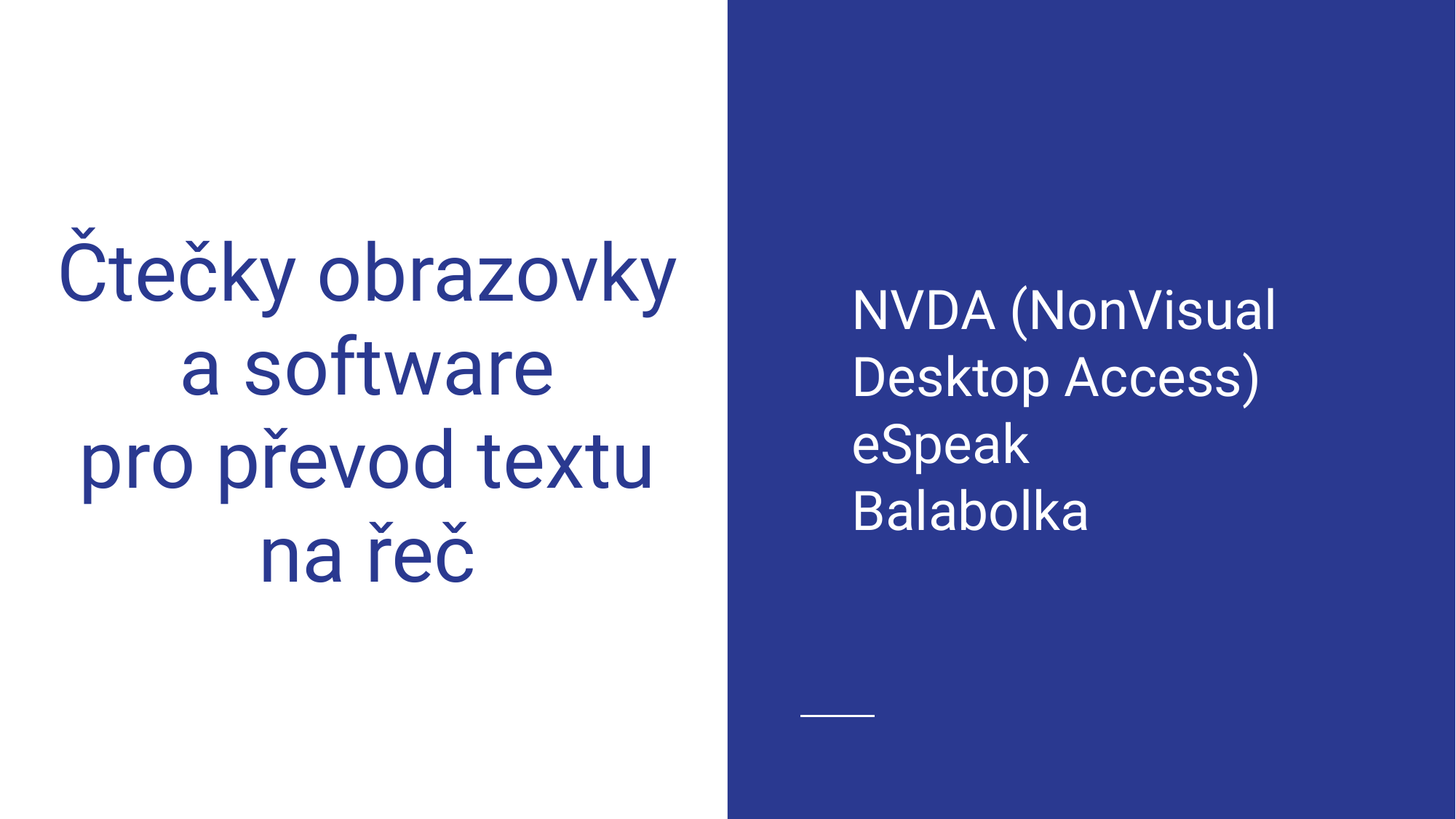

NVDA (NonVisual Desktop Access)
eSpeak
Balabolka
# Čtečky obrazovky a software pro převod textu na řeč